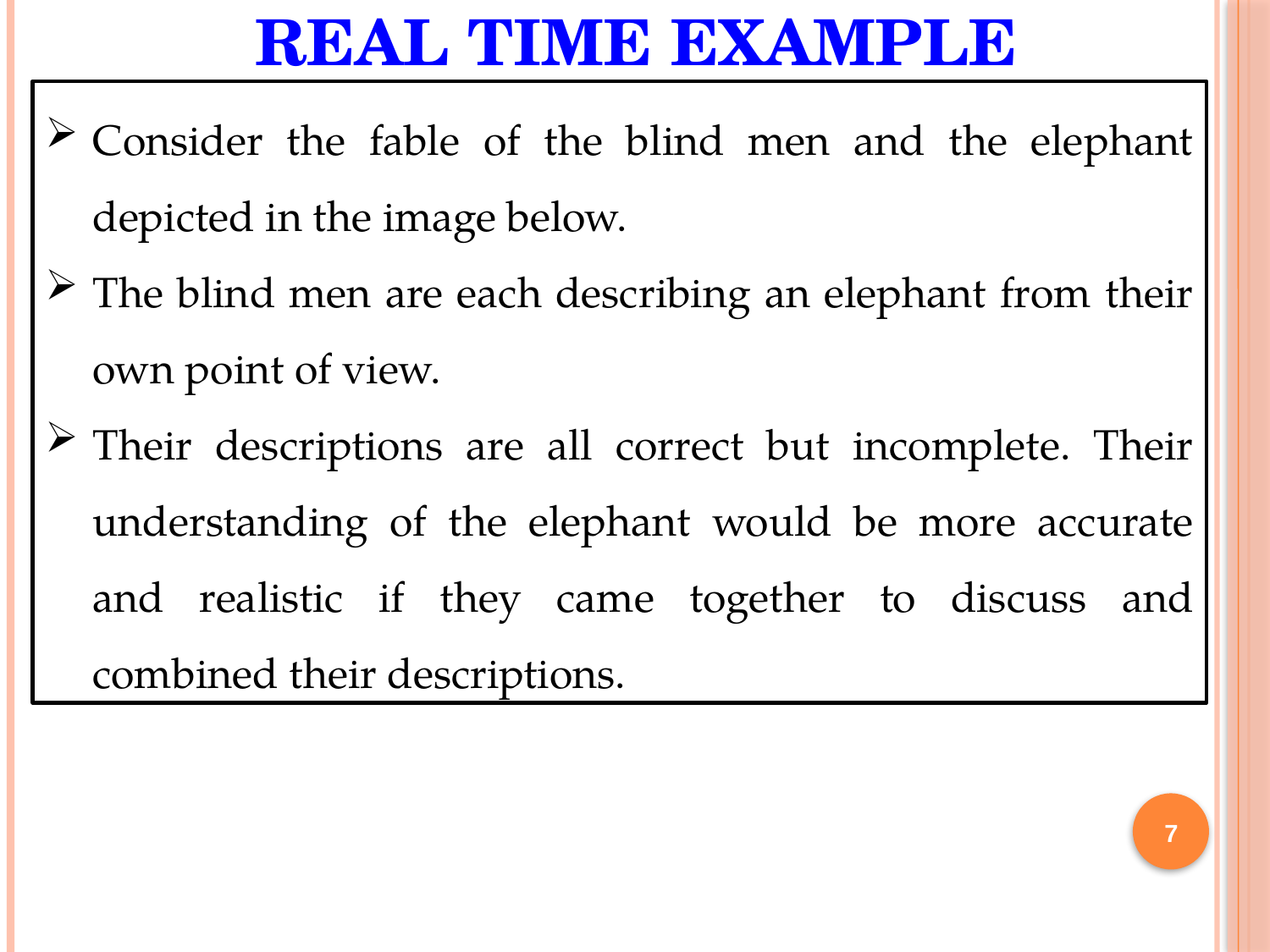

# Real Time Example
Consider the fable of the blind men and the elephant depicted in the image below.
The blind men are each describing an elephant from their own point of view.
Their descriptions are all correct but incomplete. Their understanding of the elephant would be more accurate and realistic if they came together to discuss and combined their descriptions.
7